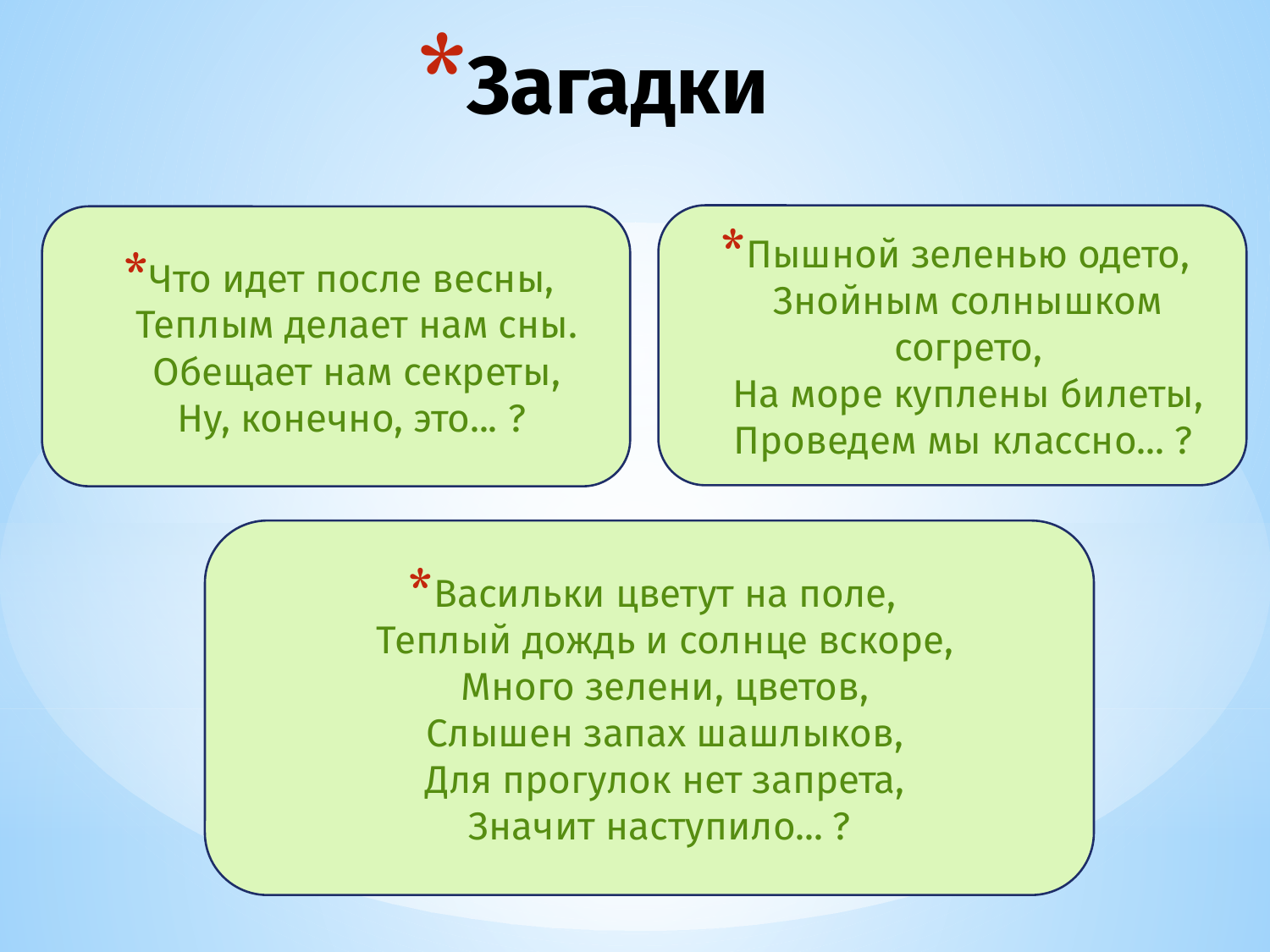

# Загадки
Пышной зеленью одето,
Знойным солнышком согрето,
На море куплены билеты,
Проведем мы классно... ?

Что идет после весны,
 Теплым делает нам сны.
 Обещает нам секреты,
 Ну, конечно, это... ?

Васильки цветут на поле,
Теплый дождь и солнце вскоре,
Много зелени, цветов,
Слышен запах шашлыков,
Для прогулок нет запрета,
Значит наступило... ?